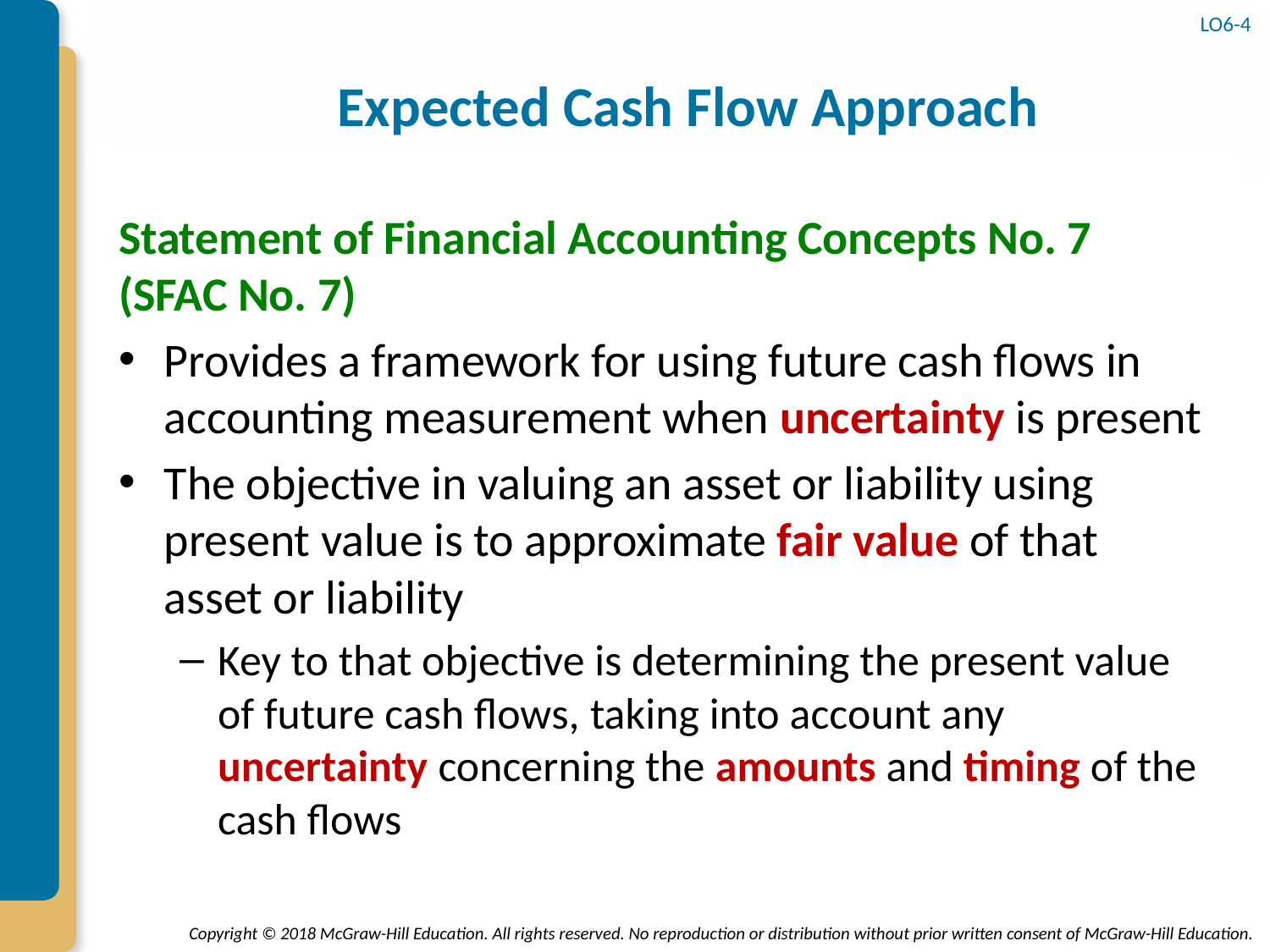

LO6-4
# Expected Cash Flow Approach
Statement of Financial Accounting Concepts No. 7 (SFAC No. 7)
Provides a framework for using future cash flows in accounting measurement when uncertainty is present
The objective in valuing an asset or liability using present value is to approximate fair value of that asset or liability
Key to that objective is determining the present value of future cash flows, taking into account any uncertainty concerning the amounts and timing of the cash flows